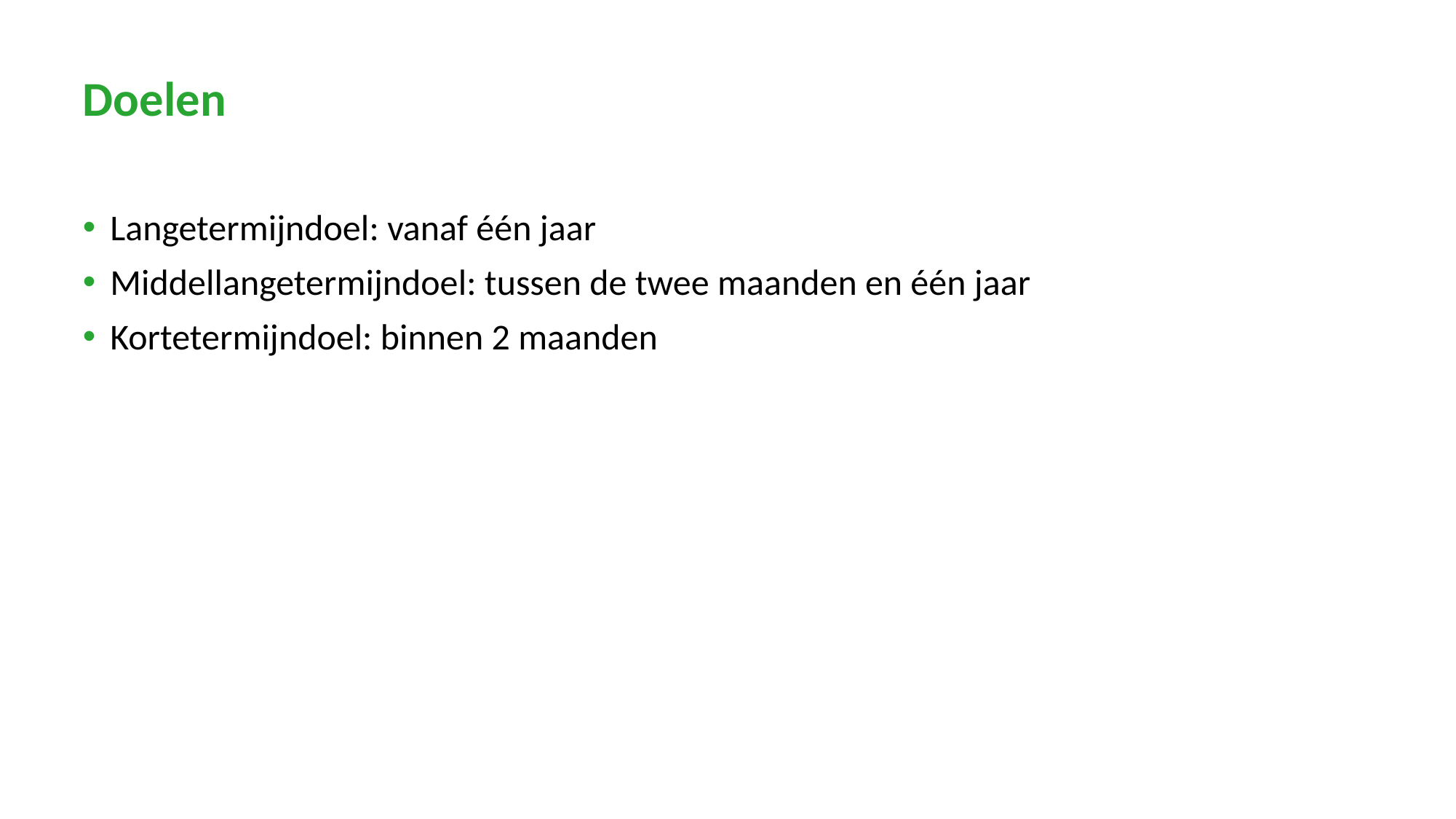

Doelen

Langetermijndoel: vanaf één jaar
Middellangetermijndoel: tussen de twee maanden en één jaar
Kortetermijndoel: binnen 2 maanden